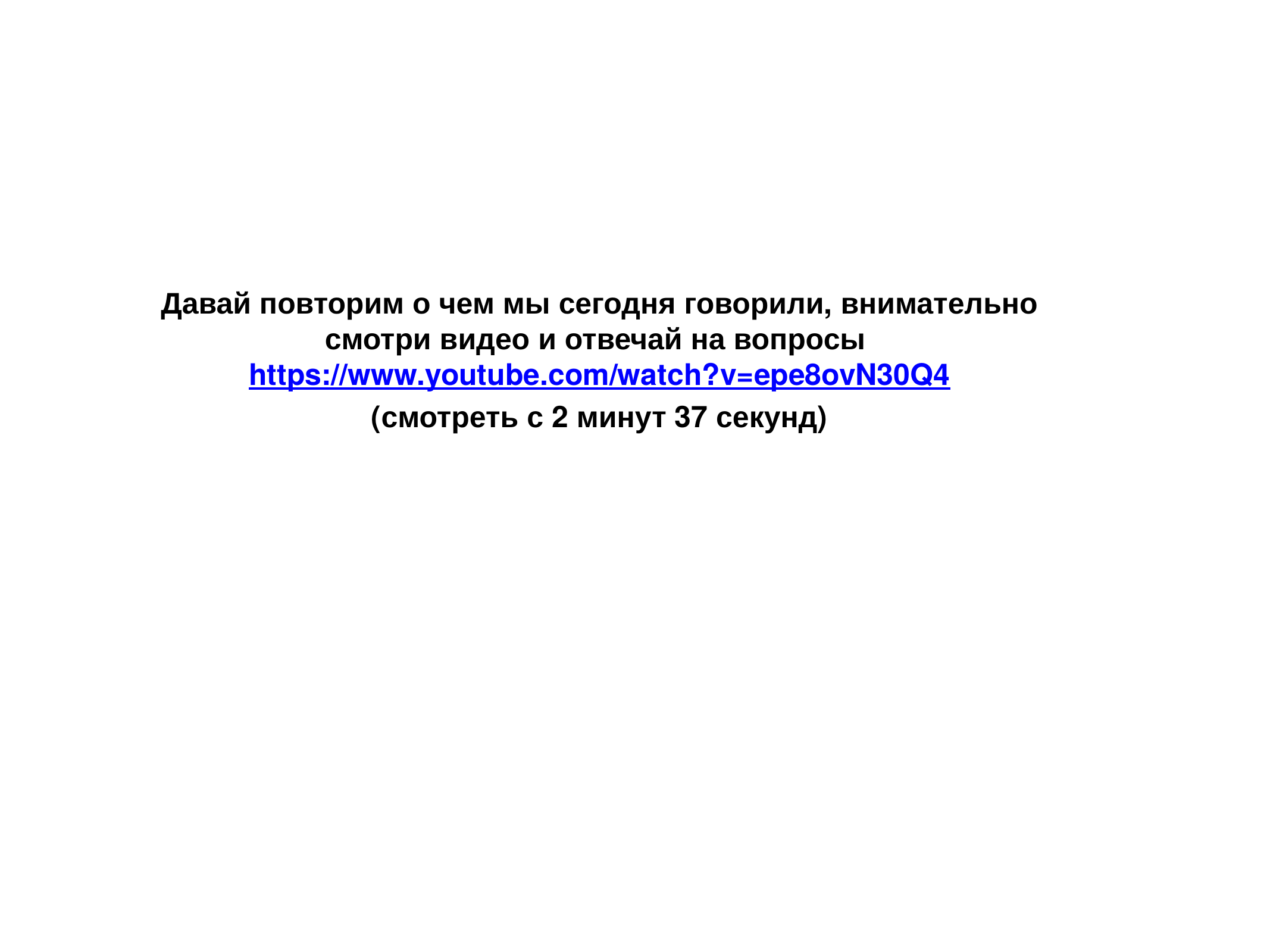

Давай повторим о чем мы сегодня говорили, внимательно смотри видео и отвечай на вопросы
https://www.youtube.com/watch?v=epe8ovN30Q4
(смотреть с 2 минут 37 секунд)